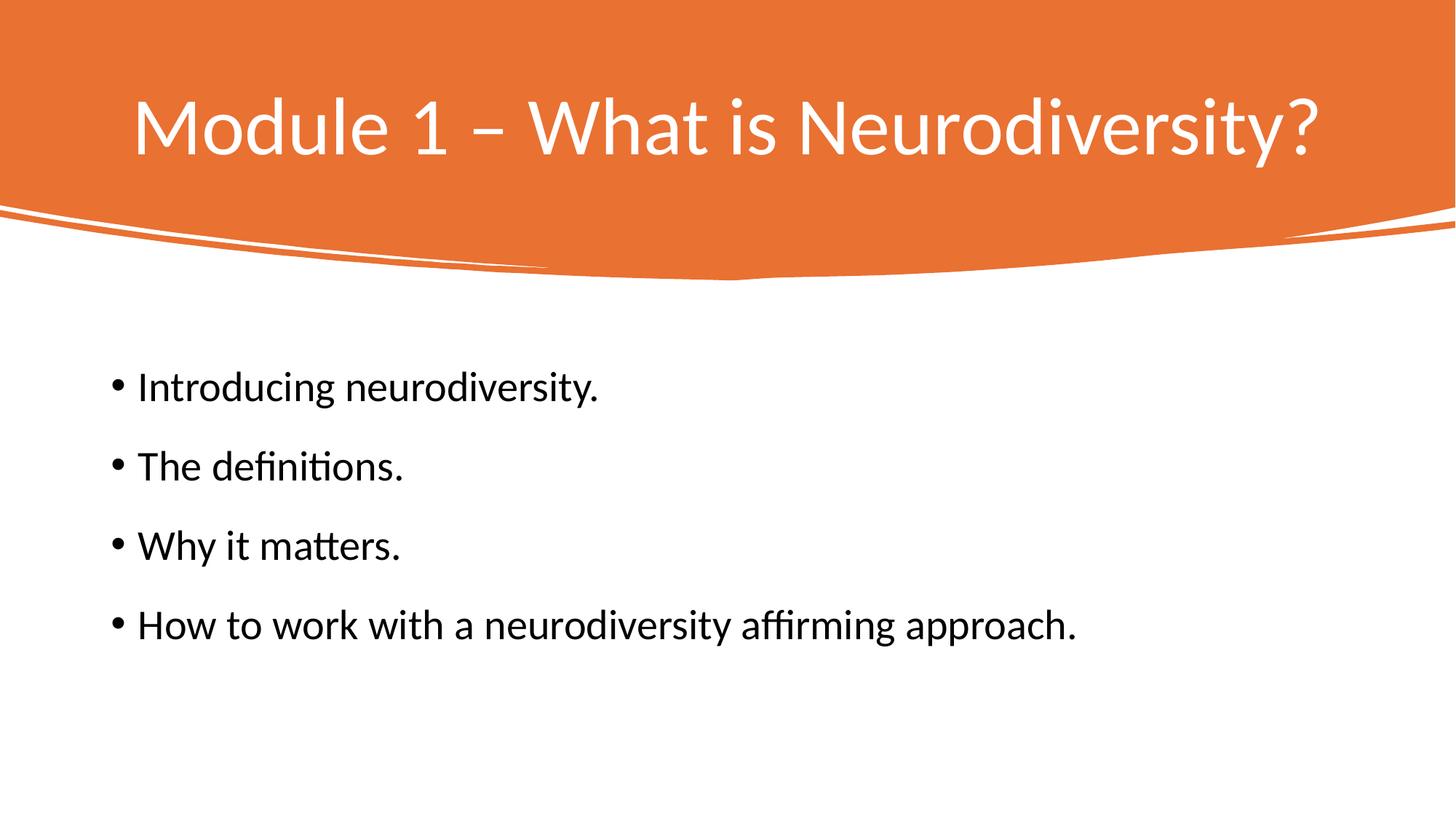

# Module 1 – What is Neurodiversity?
Introducing neurodiversity.
The definitions.
Why it matters.
How to work with a neurodiversity affirming approach.